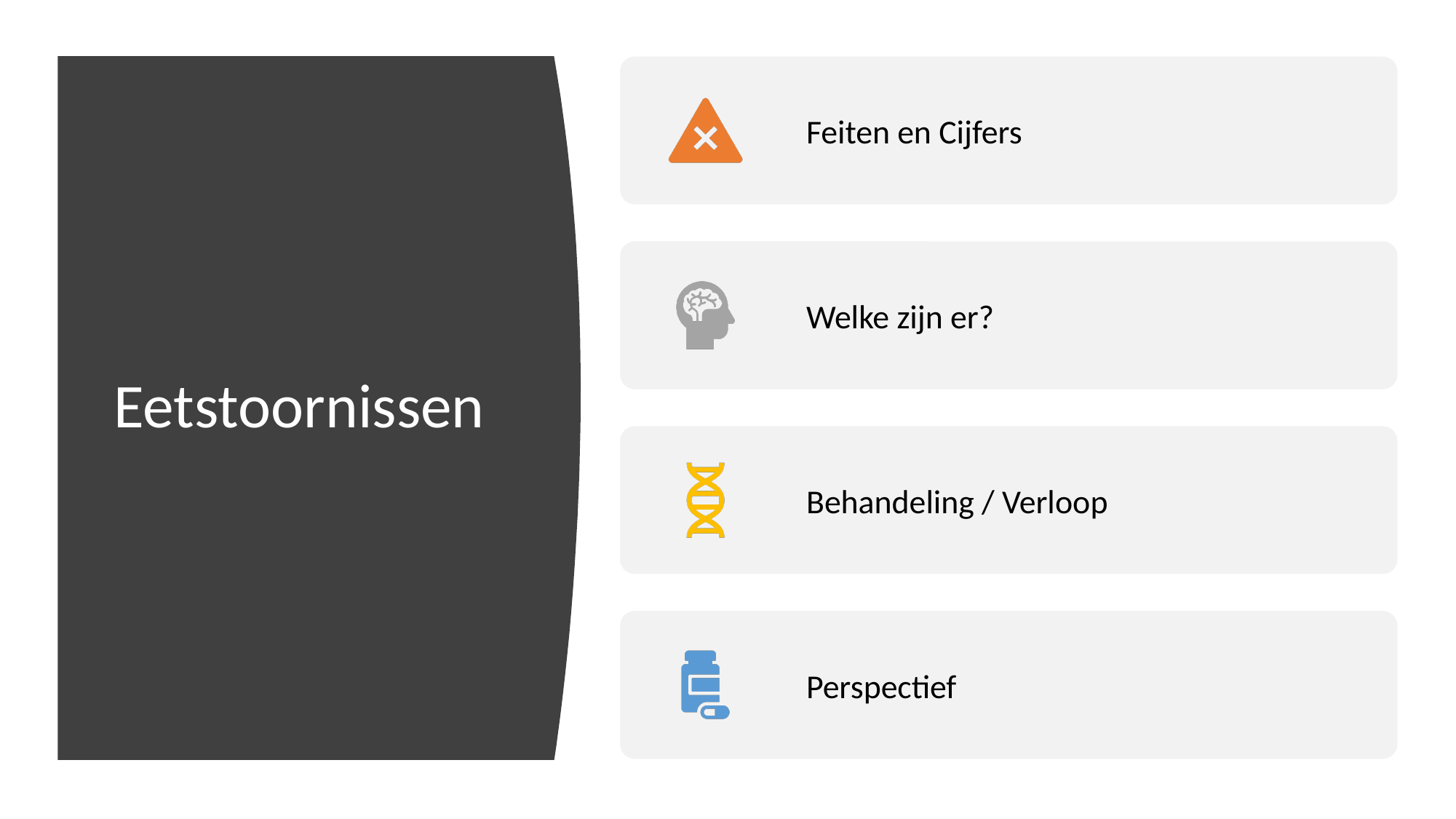

Feiten en Cijfers
Welke zijn er?
Behandeling / Verloop
Perspectief

# Eetstoornissen